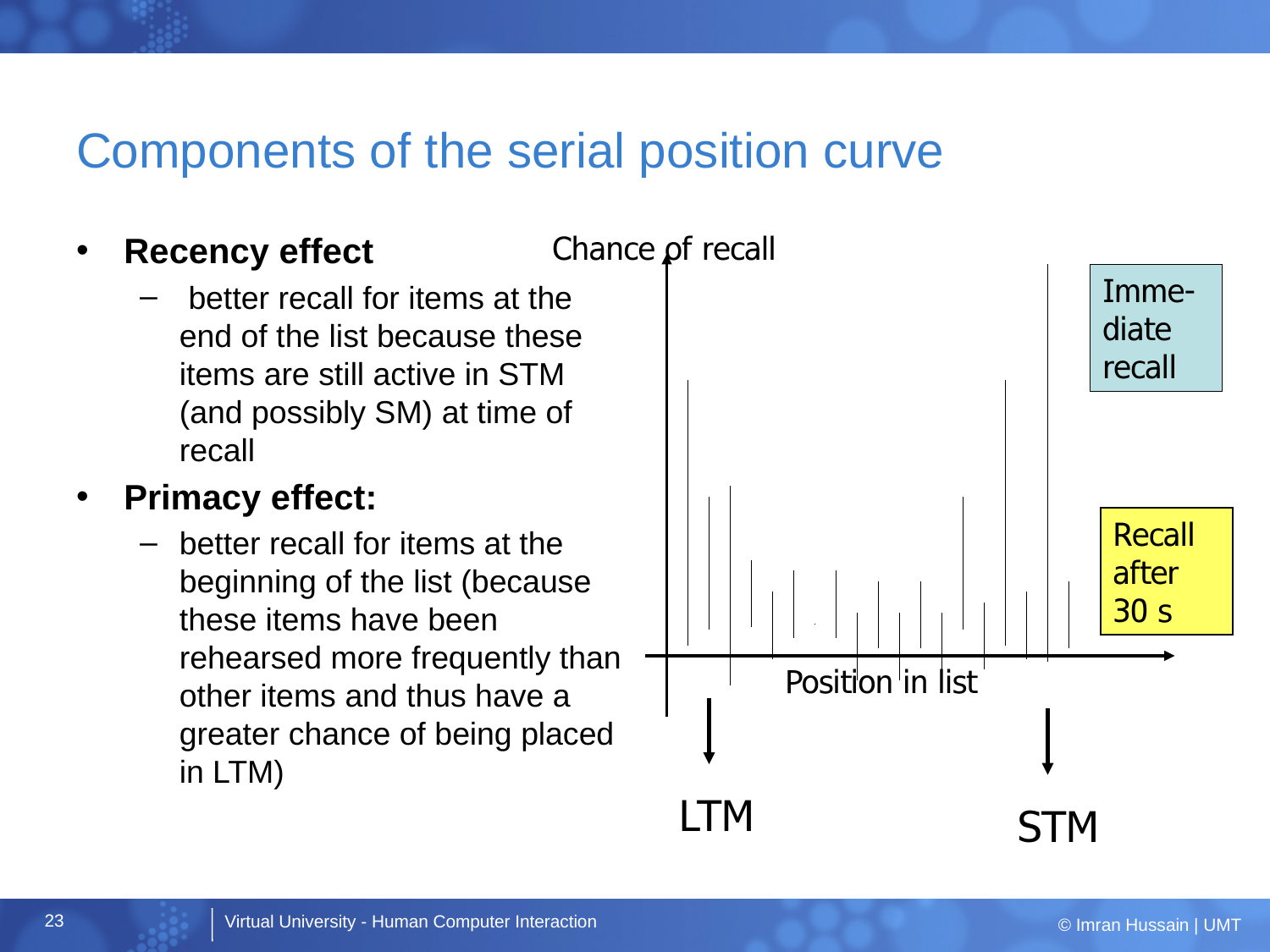

# Components of the serial position curve
Recency effect
 better recall for items at the end of the list because these items are still active in STM (and possibly SM) at time of recall
Primacy effect:
better recall for items at the beginning of the list (because these items have been rehearsed more frequently than other items and thus have a greater chance of being placed in LTM)

Chance of recall

Imme- diate recall

Recall after 30 s

Position in list
LTM
STM